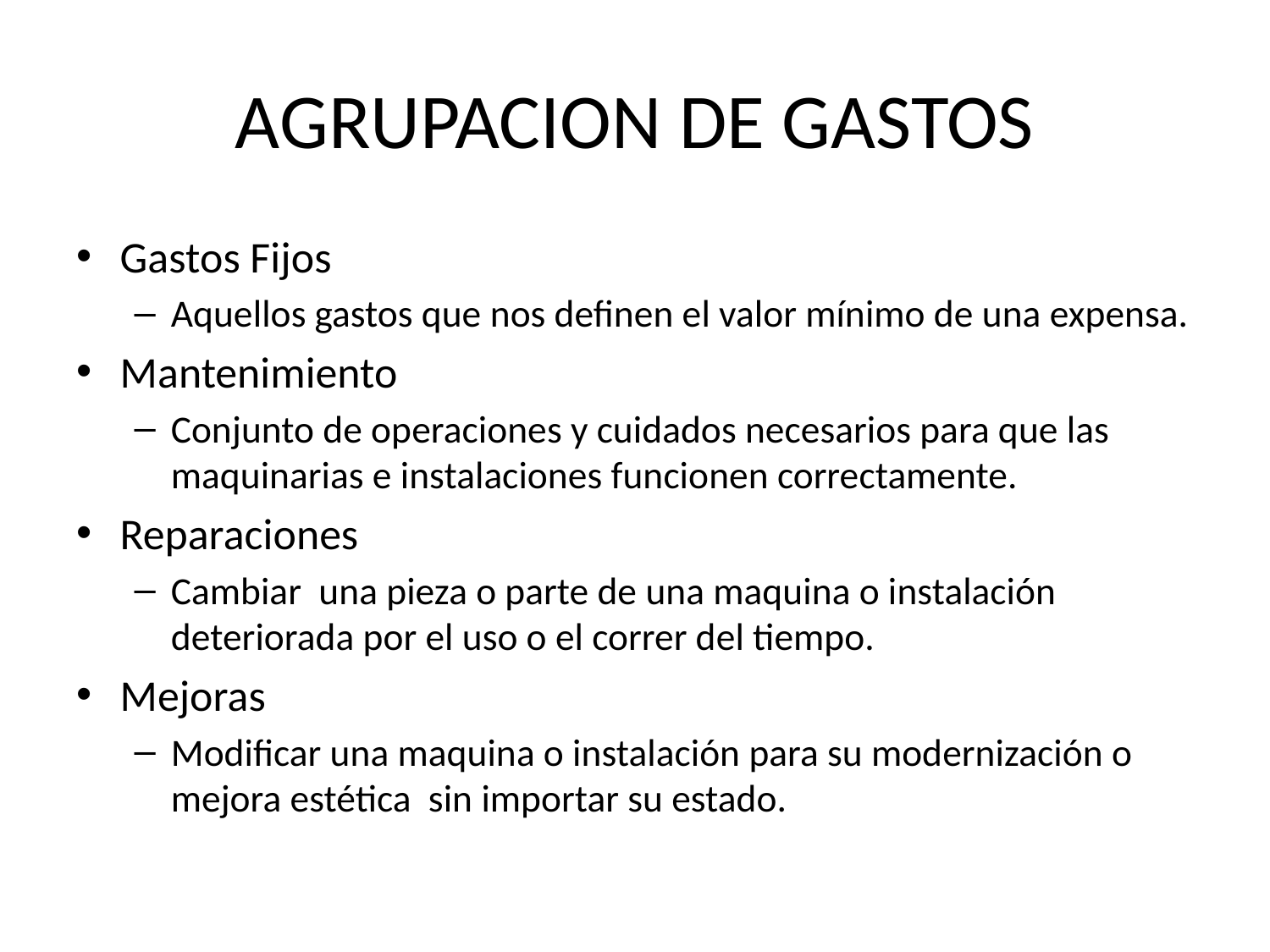

# AGRUPACION DE GASTOS
Gastos Fijos
Aquellos gastos que nos definen el valor mínimo de una expensa.
Mantenimiento
Conjunto de operaciones y cuidados necesarios para que las maquinarias e instalaciones funcionen correctamente.
Reparaciones
Cambiar  una pieza o parte de una maquina o instalación deteriorada por el uso o el correr del tiempo.
Mejoras
Modificar una maquina o instalación para su modernización o mejora estética  sin importar su estado.